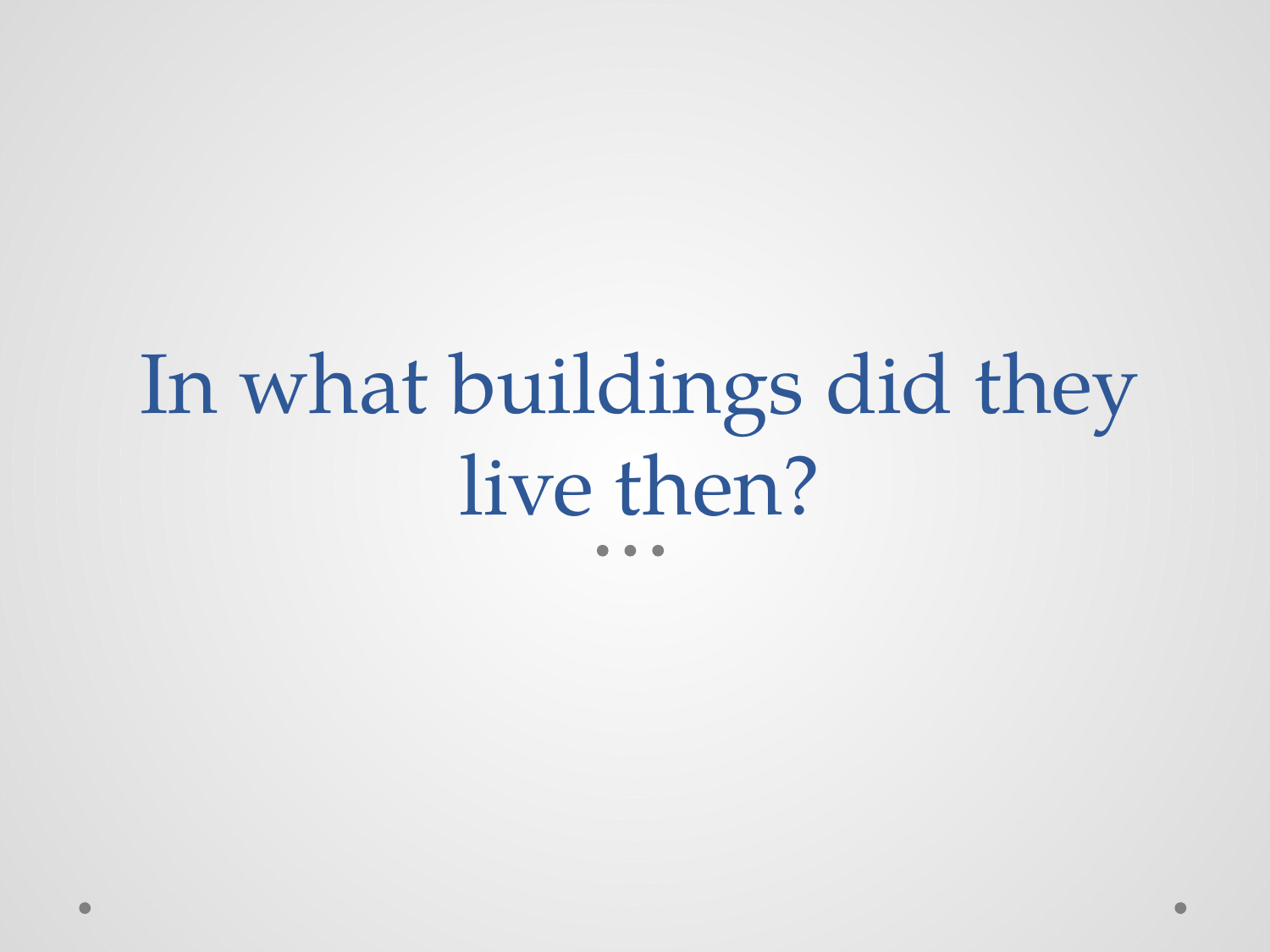

# In what buildings did they live then?